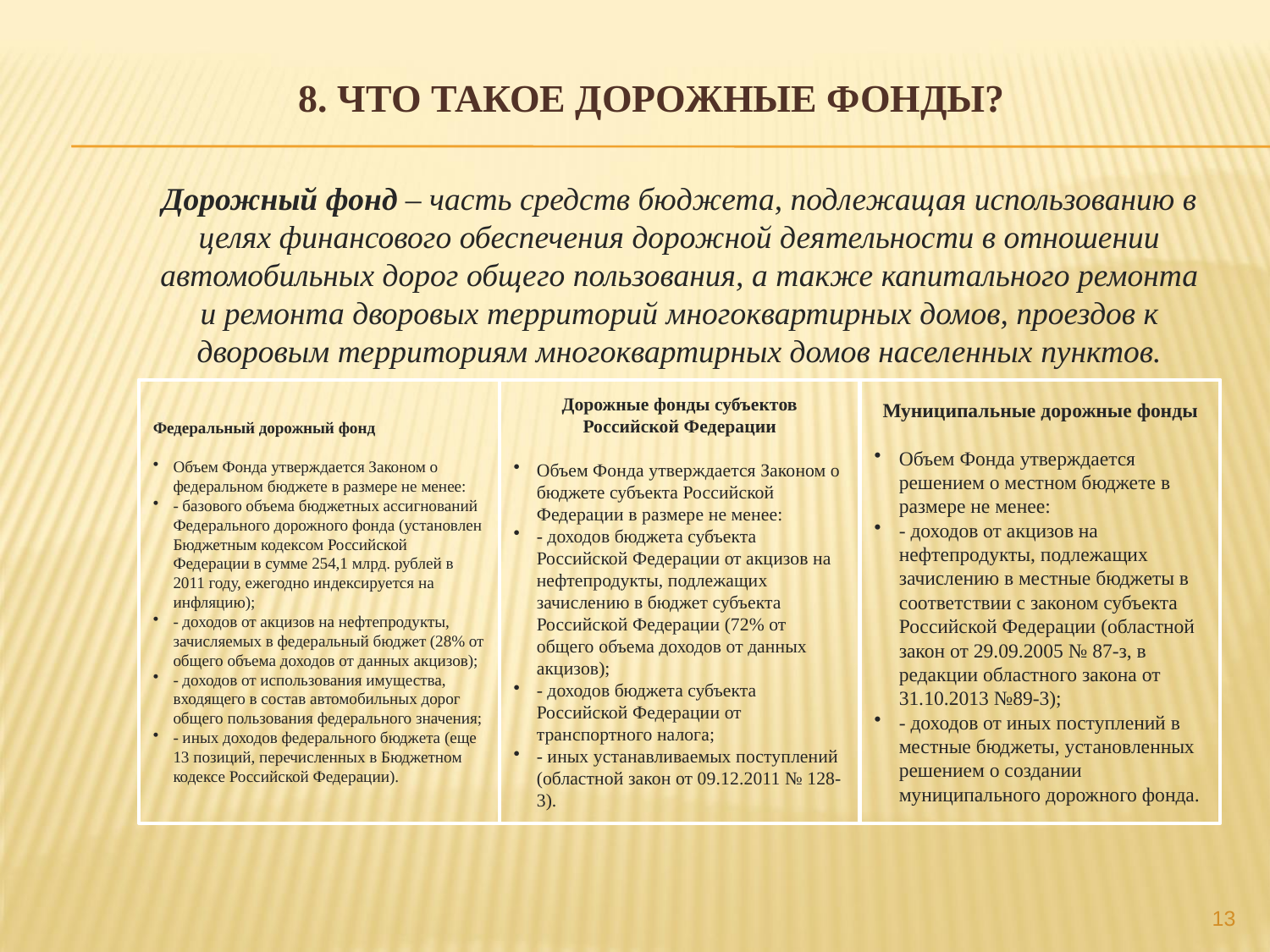

# 8. ЧТО ТАКОЕ ДОРОЖНЫЕ ФОНДЫ?
Дорожный фонд – часть средств бюджета, подлежащая использованию в целях финансового обеспечения дорожной деятельности в отношении автомобильных дорог общего пользования, а также капитального ремонта и ремонта дворовых территорий многоквартирных домов, проездов к дворовым территориям многоквартирных домов населенных пунктов.
Федеральный дорожный фонд
Дорожные фонды субъектов Российской Федерации
Муниципальные дорожные фонды
Объем Фонда утверждается Законом о федеральном бюджете в размере не менее:
- базового объема бюджетных ассигнований Федерального дорожного фонда (установлен Бюджетным кодексом Российской Федерации в сумме 254,1 млрд. рублей в 2011 году, ежегодно индексируется на инфляцию);
- доходов от акцизов на нефтепродукты, зачисляемых в федеральный бюджет (28% от общего объема доходов от данных акцизов);
- доходов от использования имущества, входящего в состав автомобильных дорог общего пользования федерального значения;
- иных доходов федерального бюджета (еще 13 позиций, перечисленных в Бюджетном кодексе Российской Федерации).
Объем Фонда утверждается Законом о бюджете субъекта Российской Федерации в размере не менее:
- доходов бюджета субъекта Российской Федерации от акцизов на нефтепродукты, подлежащих зачислению в бюджет субъекта Российской Федерации (72% от общего объема доходов от данных акцизов);
- доходов бюджета субъекта Российской Федерации от транспортного налога;
- иных устанавливаемых поступлений (областной закон от 09.12.2011 № 128-3).
Объем Фонда утверждается решением о местном бюджете в размере не менее:
- доходов от акцизов на нефтепродукты, подлежащих зачислению в местные бюджеты в соответствии с законом субъекта Российской Федерации (областной закон от 29.09.2005 № 87-з, в редакции областного закона от 31.10.2013 №89-3);
- доходов от иных поступлений в местные бюджеты, установленных решением о создании муниципального дорожного фонда.

13